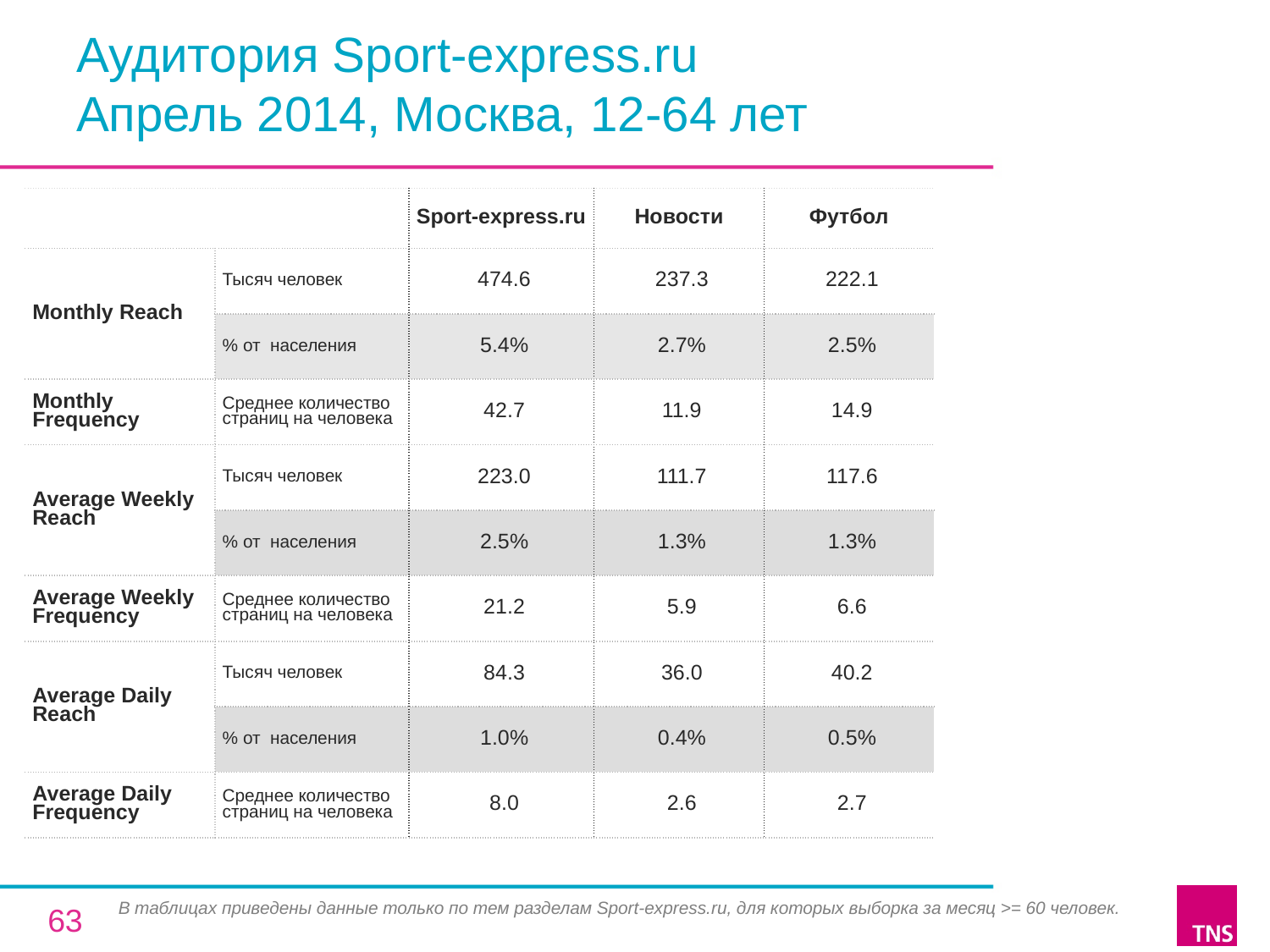

# Аудитория Sport-express.ru Апрель 2014, Москва, 12-64 лет
|  |  | Sport-express.ru | Новости | Футбол |
| --- | --- | --- | --- | --- |
| Monthly Reach | Тысяч человек | 474.6 | 237.3 | 222.1 |
|  | % от населения | 5.4% | 2.7% | 2.5% |
| Monthly Frequency | Среднее количество страниц на человека | 42.7 | 11.9 | 14.9 |
| Average Weekly Reach | Тысяч человек | 223.0 | 111.7 | 117.6 |
|  | % от населения | 2.5% | 1.3% | 1.3% |
| Average Weekly Frequency | Среднее количество страниц на человека | 21.2 | 5.9 | 6.6 |
| Average Daily Reach | Тысяч человек | 84.3 | 36.0 | 40.2 |
|  | % от населения | 1.0% | 0.4% | 0.5% |
| Average Daily Frequency | Среднее количество страниц на человека | 8.0 | 2.6 | 2.7 |
В таблицах приведены данные только по тем разделам Sport-express.ru, для которых выборка за месяц >= 60 человек.
63